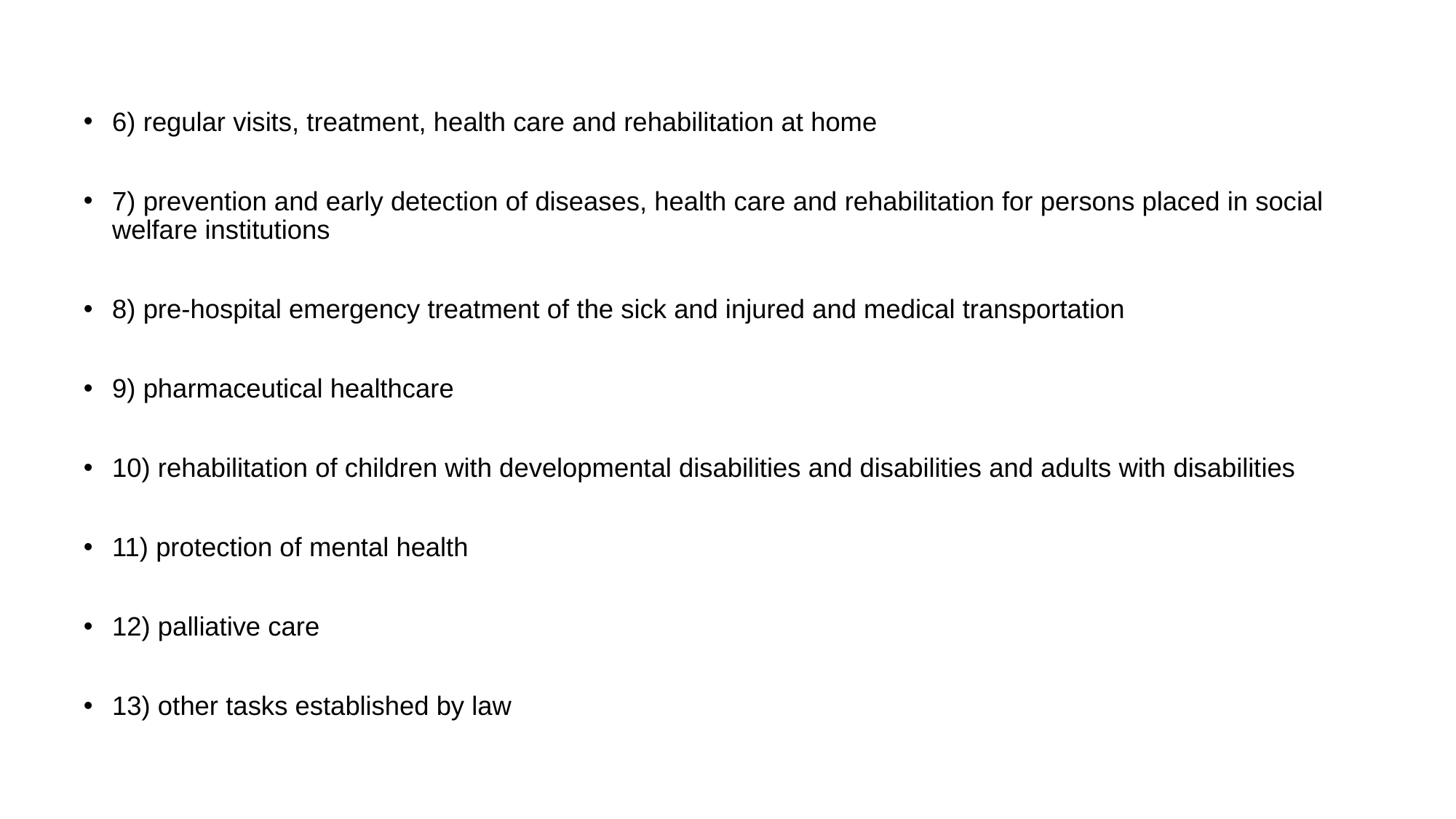

#
6) regular visits, treatment, health care and rehabilitation at home

7) prevention and early detection of diseases, health care and rehabilitation for persons placed in social welfare institutions

8) pre-hospital emergency treatment of the sick and injured and medical transportation

9) pharmaceutical healthcare

10) rehabilitation of children with developmental disabilities and disabilities and adults with disabilities

11) protection of mental health

12) palliative care

13) other tasks established by law